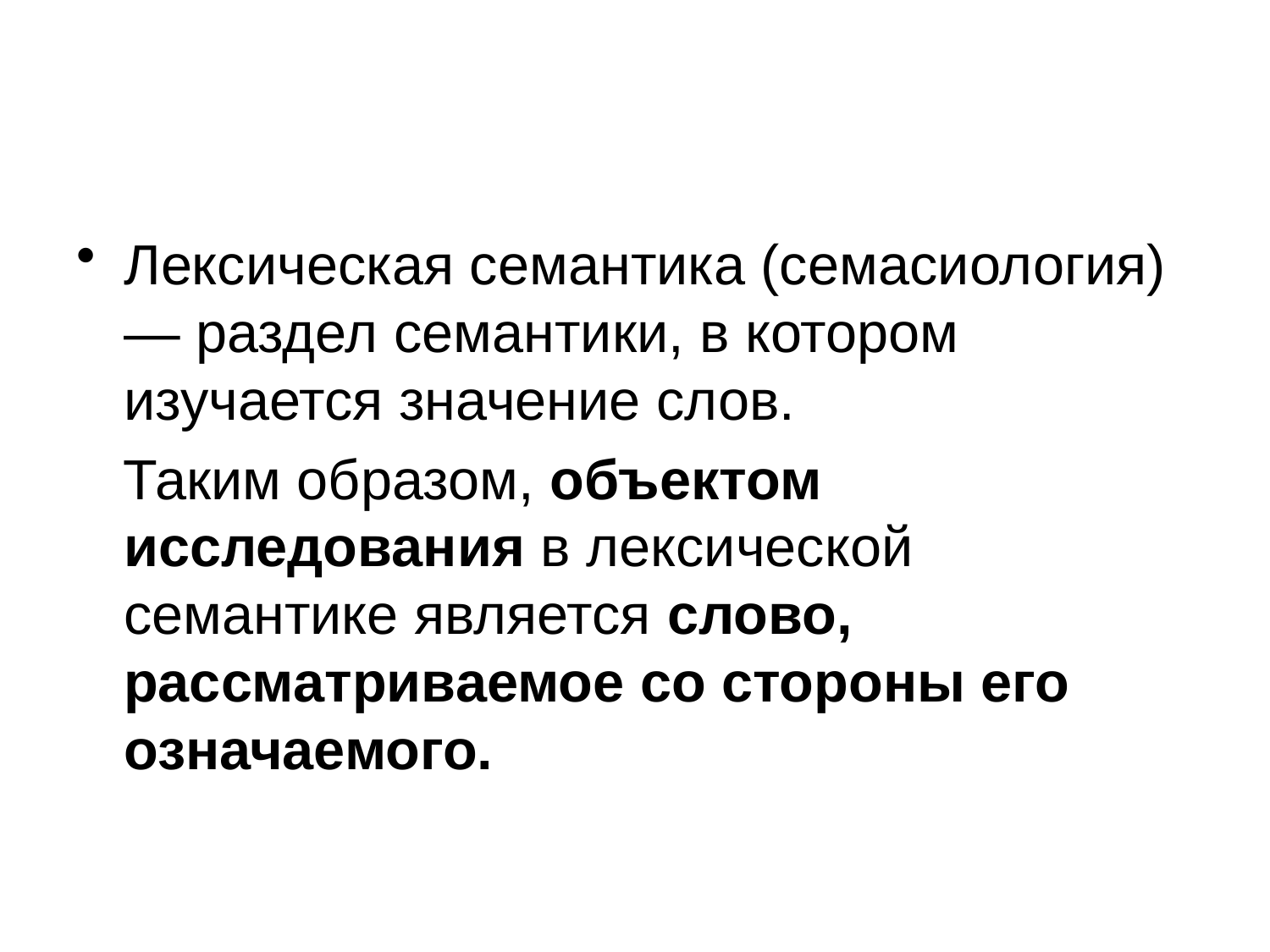

#
Лексическая семантика (семасиология) — раздел семантики, в котором изучается значение слов.
   Таким образом, объектом исследования в лексической семантике является слово, рассматриваемое со стороны его означаемого.